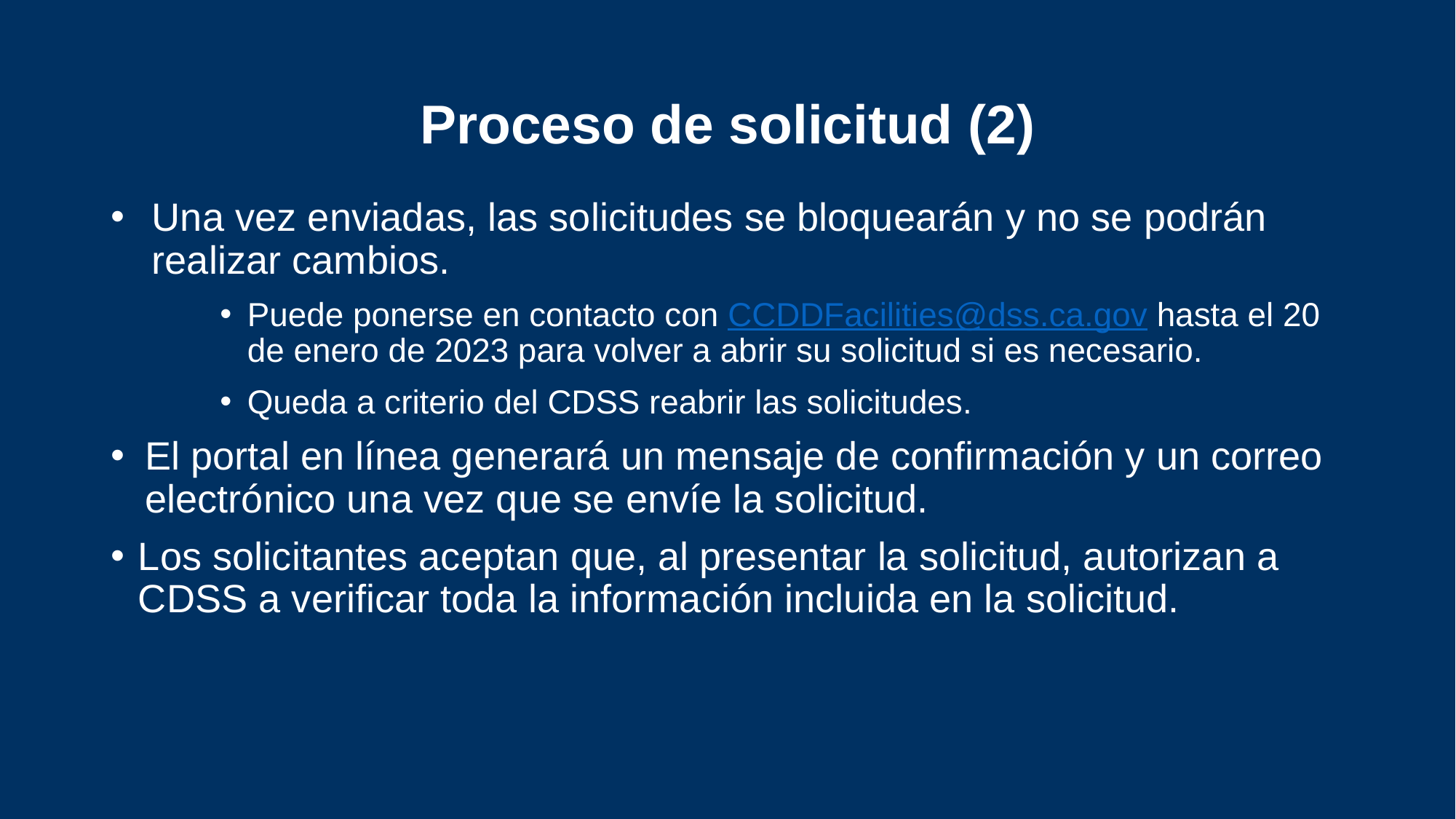

# Proceso de solicitud (2)
Una vez enviadas, las solicitudes se bloquearán y no se podrán realizar cambios.
Puede ponerse en contacto con CCDDFacilities@dss.ca.gov hasta el 20 de enero de 2023 para volver a abrir su solicitud si es necesario.
Queda a criterio del CDSS reabrir las solicitudes.
El portal en línea generará un mensaje de confirmación y un correo electrónico una vez que se envíe la solicitud.
Los solicitantes aceptan que, al presentar la solicitud, autorizan a CDSS a verificar toda la información incluida en la solicitud.